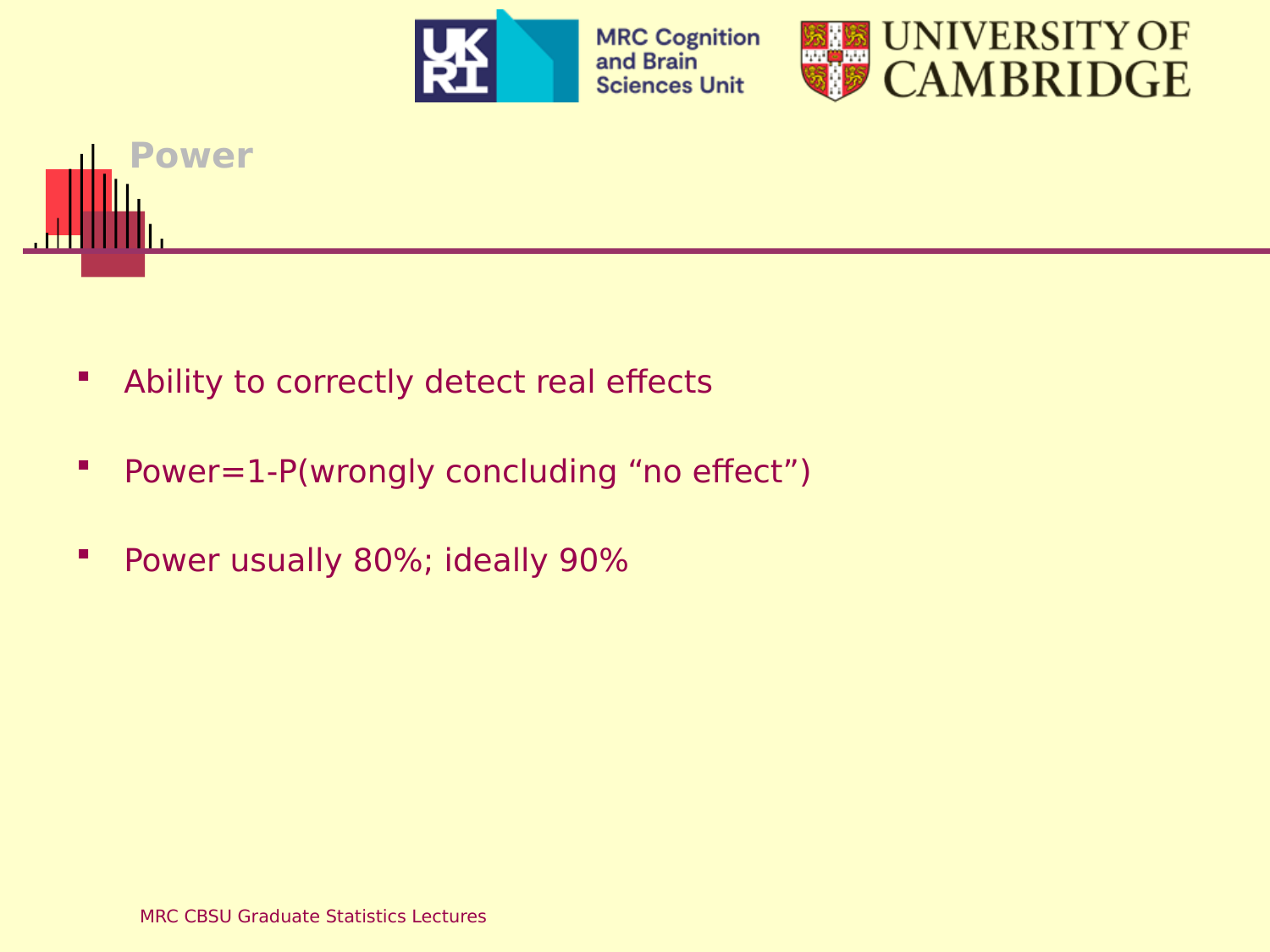

# Power

Ability to correctly detect real effects

Power=1-P(wrongly concluding “no effect”)

Power usually 80%; ideally 90%

MRC CBSU Graduate Statistics Lectures